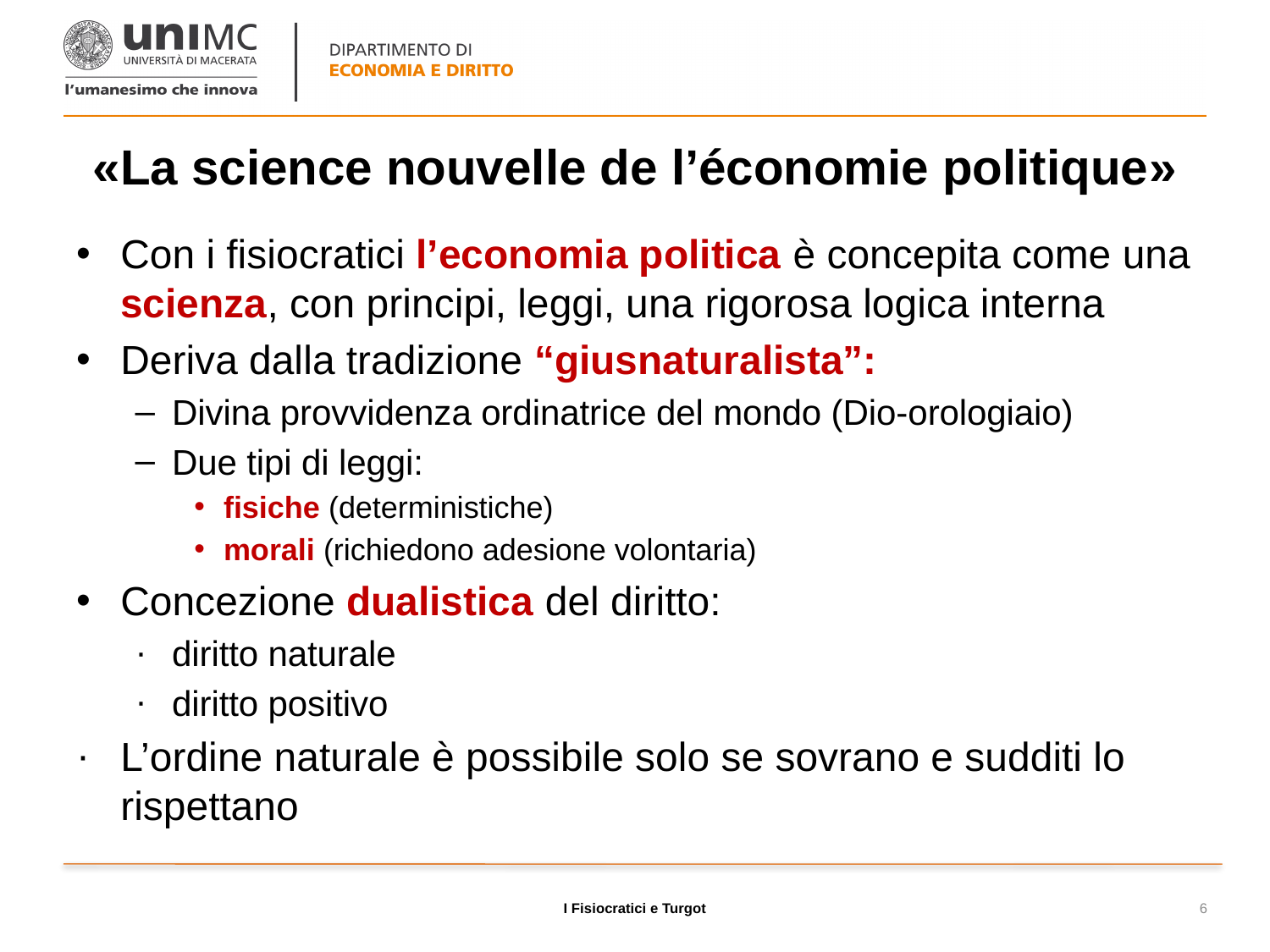

# «La science nouvelle de l’économie politique»
Con i fisiocratici l’economia politica è concepita come una scienza, con principi, leggi, una rigorosa logica interna
Deriva dalla tradizione “giusnaturalista”:
Divina provvidenza ordinatrice del mondo (Dio-orologiaio)
Due tipi di leggi:
fisiche (deterministiche)
morali (richiedono adesione volontaria)
Concezione dualistica del diritto:
diritto naturale
diritto positivo
L’ordine naturale è possibile solo se sovrano e sudditi lo rispettano

I Fisiocratici e Turgot
6